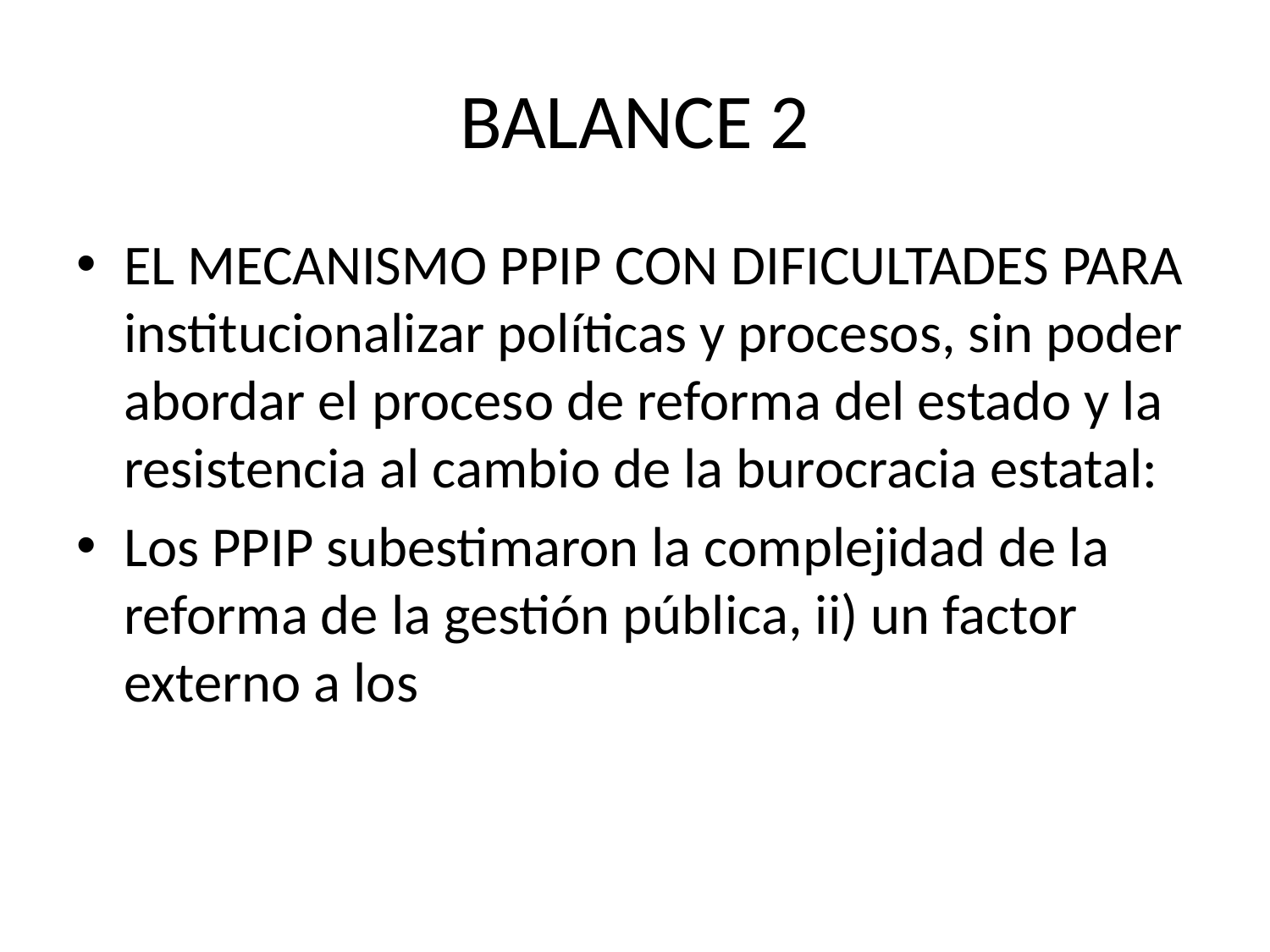

# BALANCE 2
EL MECANISMO PPIP CON DIFICULTADES PARA institucionalizar políticas y procesos, sin poder abordar el proceso de reforma del estado y la resistencia al cambio de la burocracia estatal:
Los PPIP subestimaron la complejidad de la reforma de la gestión pública, ii) un factor externo a los